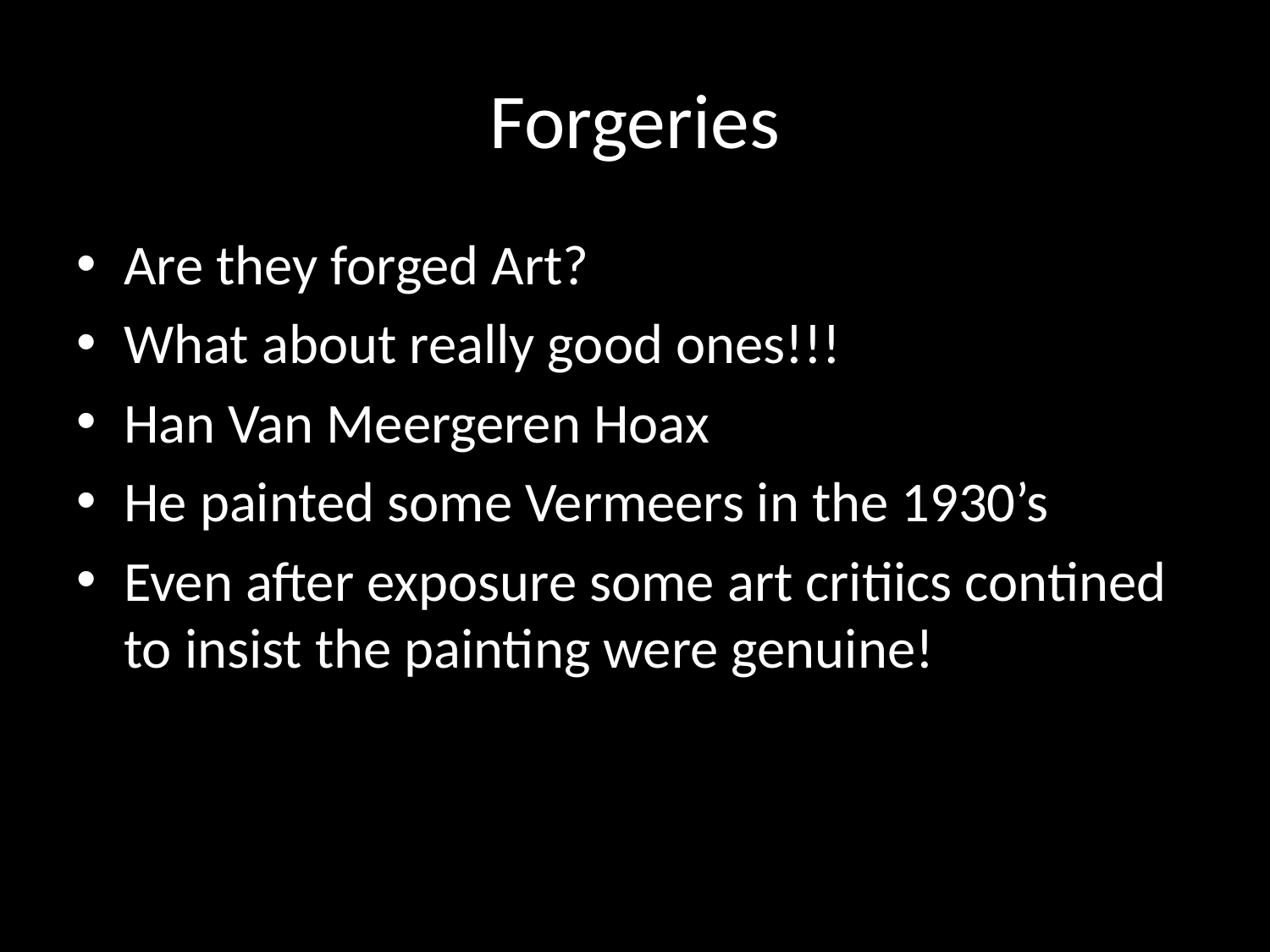

# Forgeries
Are they forged Art?
What about really good ones!!!
Han Van Meergeren Hoax
He painted some Vermeers in the 1930’s
Even after exposure some art critiics contined to insist the painting were genuine!